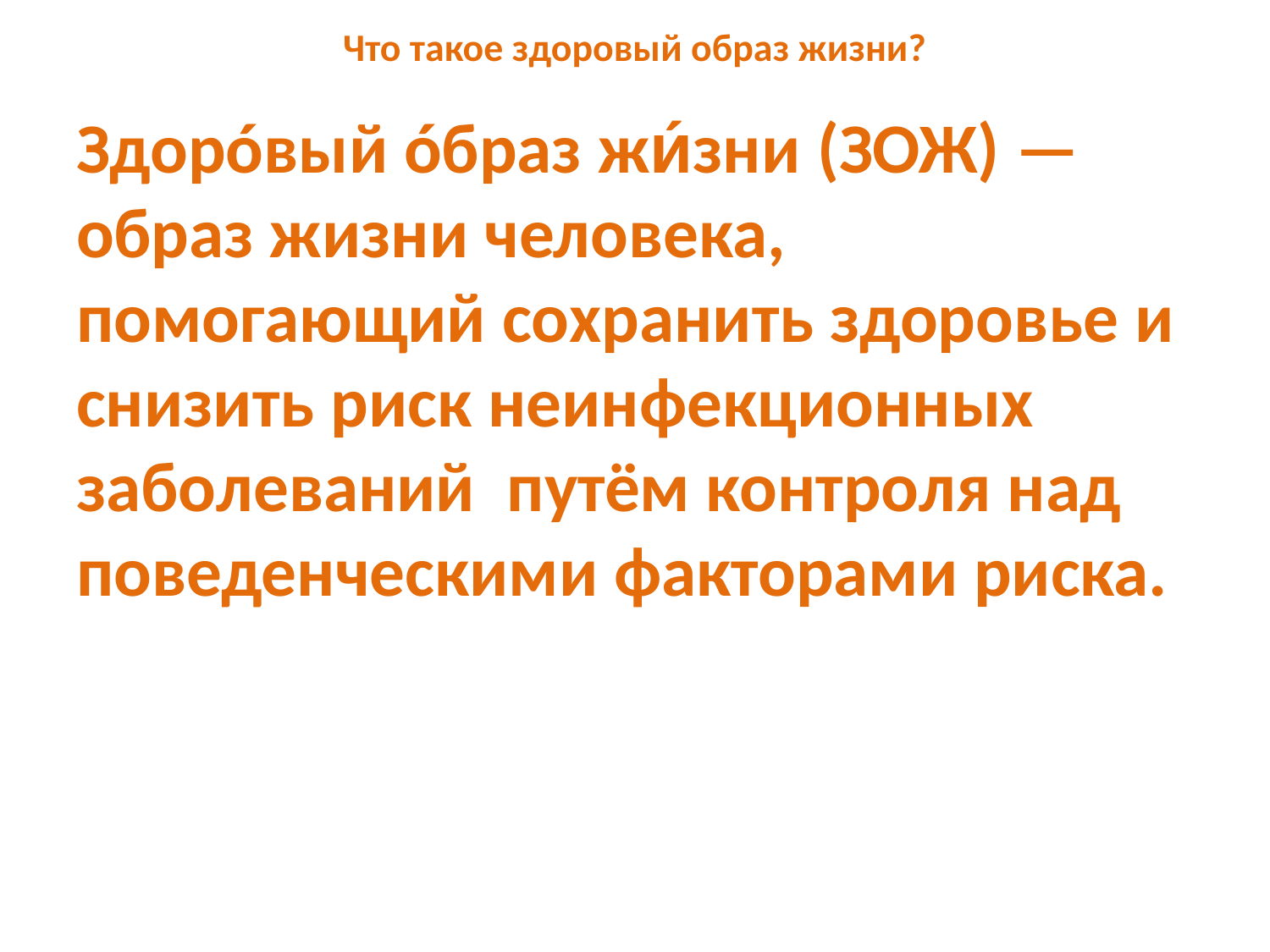

# Что такое здоровый образ жизни?
Здорóвый óбраз жи́зни (ЗОЖ) — образ жизни человека, помогающий сохранить здоровье и снизить риск неинфекционных заболеваний  путём контроля над поведенческими факторами риска.